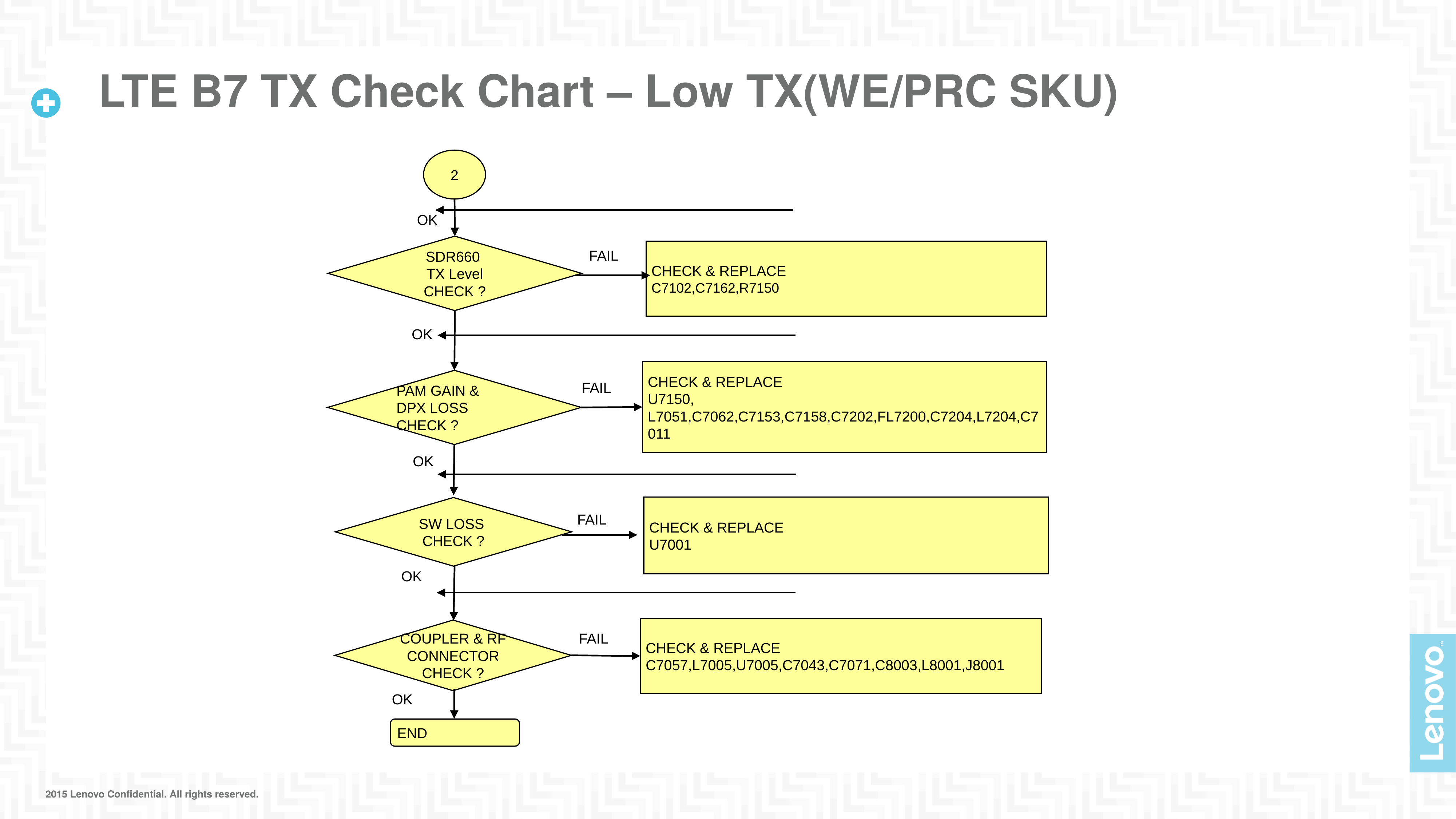

# LTE B7 TX Check Chart – Low TX(WE/PRC SKU)
2
OK
SDR660
TX Level
CHECK ?
CHECK & REPLACE
C7102,C7162,R7150
FAIL
OK
CHECK & REPLACE
U7150, L7051,C7062,C7153,C7158,C7202,FL7200,C7204,L7204,C7011
PAM GAIN & DPX LOSS CHECK ?
FAIL
OK
CHECK & REPLACE
U7001
SW LOSS
CHECK ?
FAIL
OK
CHECK & REPLACE
C7057,L7005,U7005,C7043,C7071,C8003,L8001,J8001
COUPLER & RF CONNECTOR
CHECK ?
FAIL
OK

END